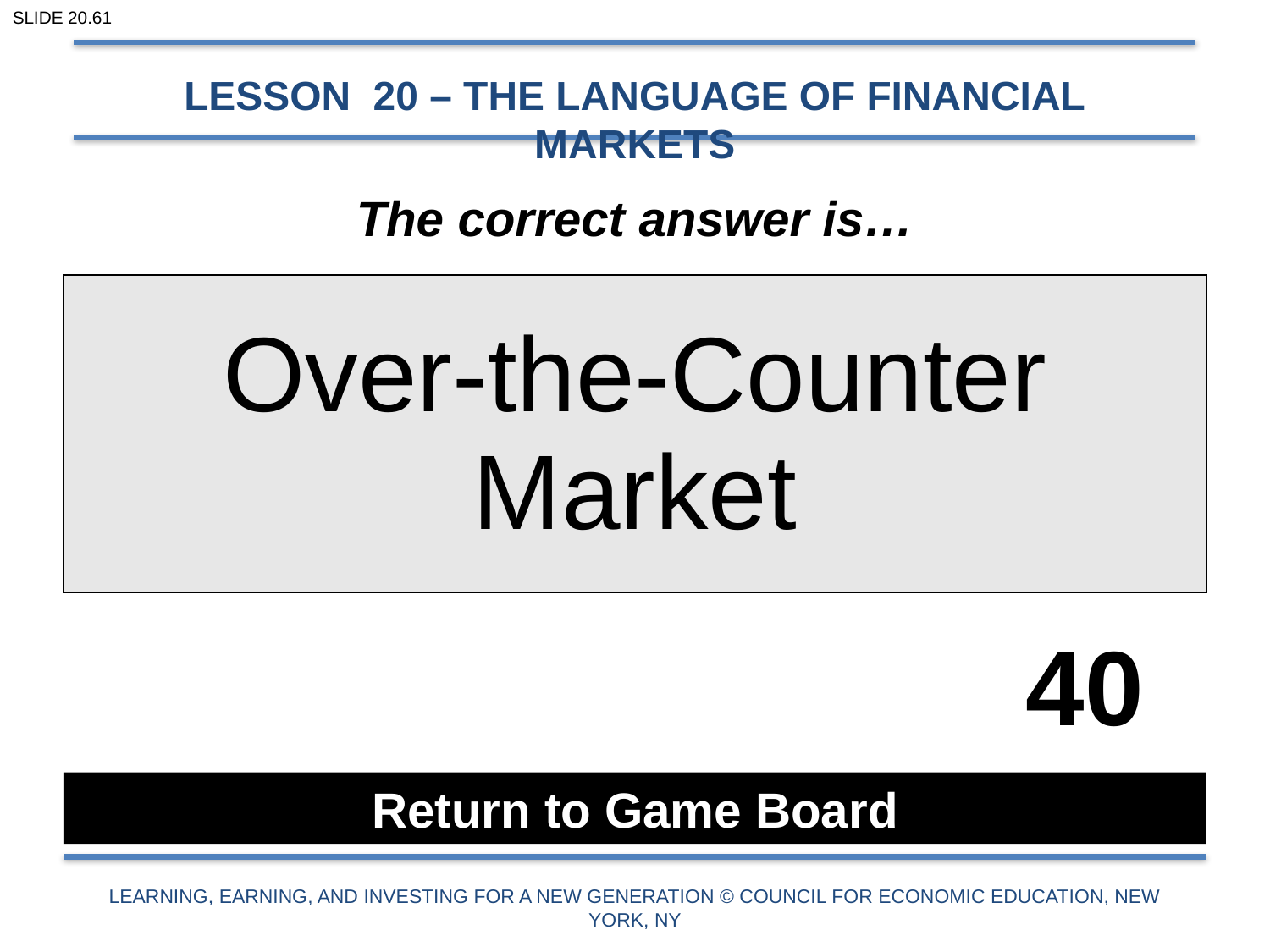

Slide 20.61
Lesson  20 – The Language of Financial Markets
The correct answer is…
| Over-the-Counter Market |
| --- |
40
Return to Game Board